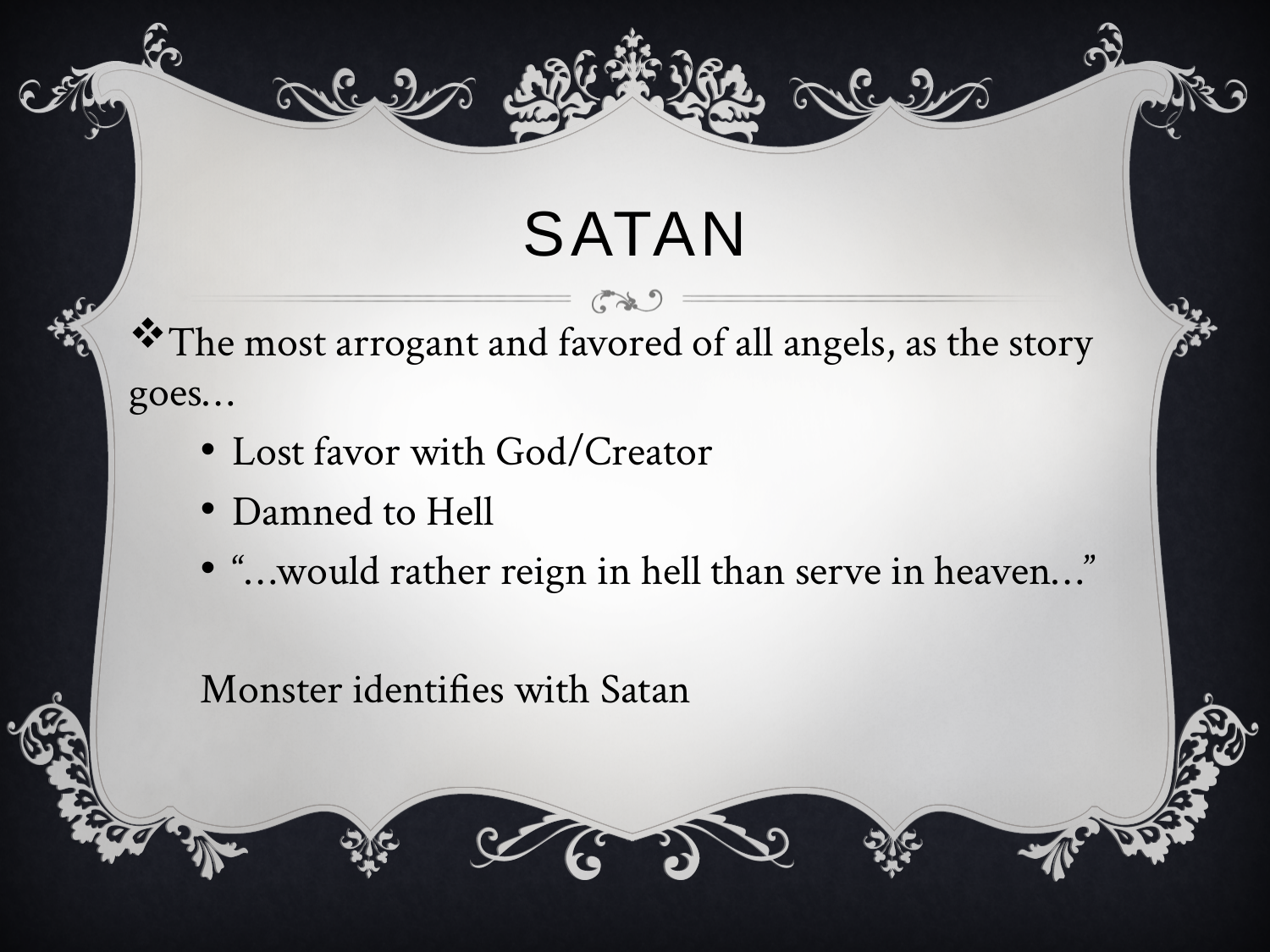

# Satan
The most arrogant and favored of all angels, as the story goes…
Lost favor with God/Creator
Damned to Hell
“…would rather reign in hell than serve in heaven…”

Monster identifies with Satan